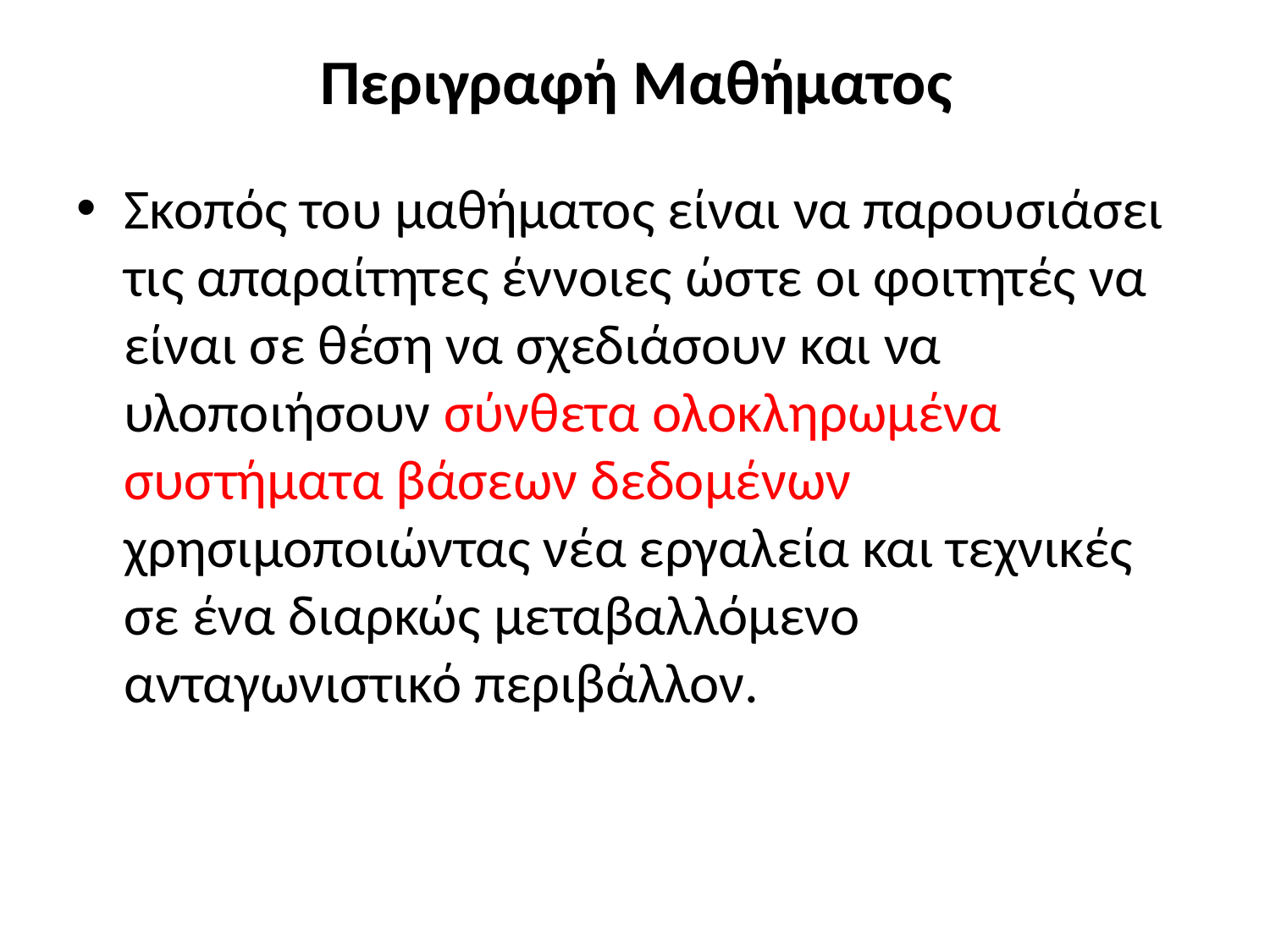

# Περιγραφή Μαθήματος
Σκοπός του μαθήματος είναι να παρουσιάσει τις απαραίτητες έννοιες ώστε οι φοιτητές να είναι σε θέση να σχεδιάσουν και να υλοποιήσουν σύνθετα ολοκληρωμένα συστήματα βάσεων δεδομένων χρησιμοποιώντας νέα εργαλεία και τεχνικές σε ένα διαρκώς μεταβαλλόμενο ανταγωνιστικό περιβάλλον.